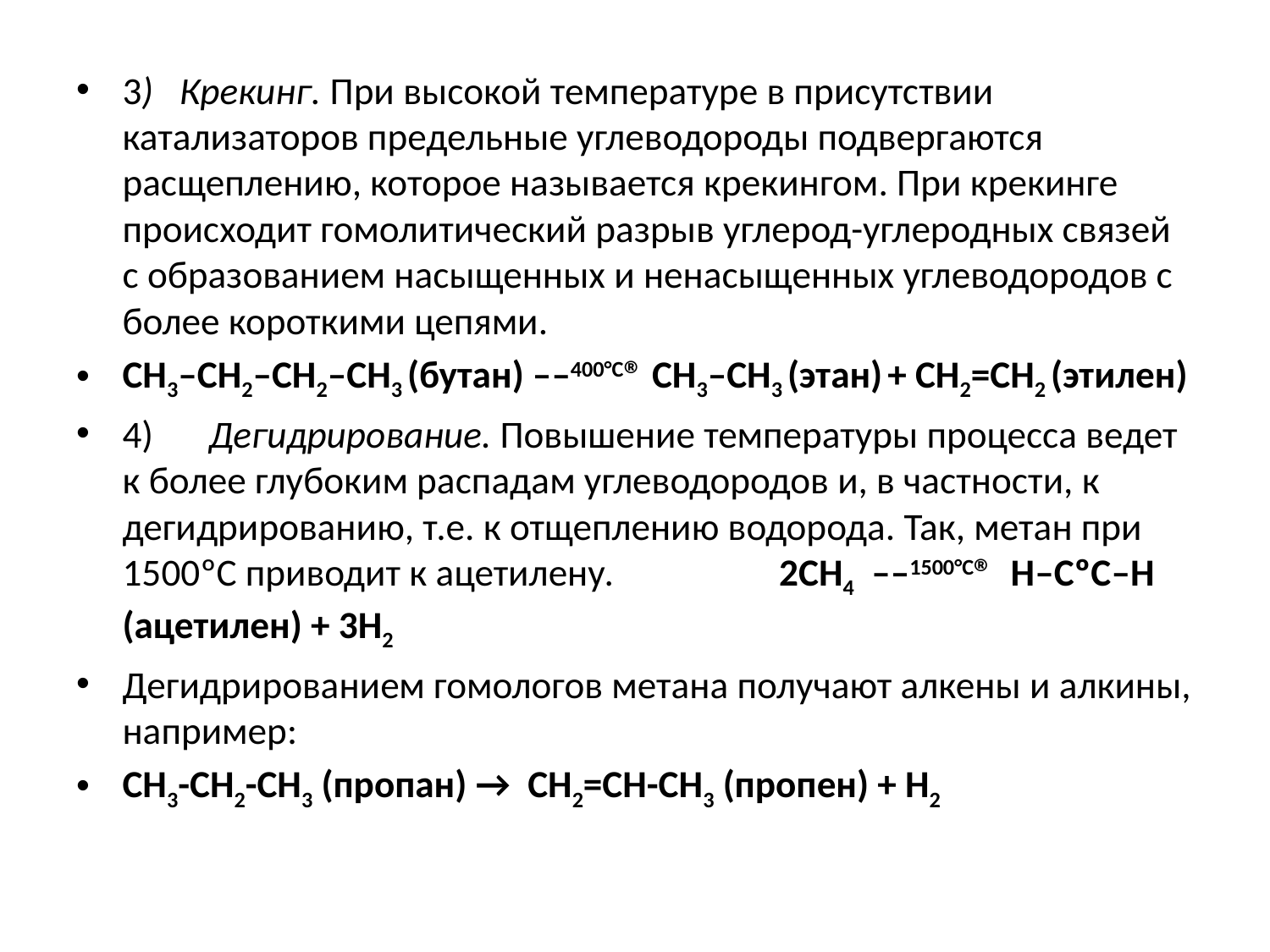

3)   Крекинг. При высокой температуре в присутствии катализаторов предельные углеводороды подвергаются расщеплению, которое называется крекингом. При крекинге происходит гомолитический разрыв углерод-углеродных связей с образованием насыщенных и ненасыщенных углеводородов с более короткими цепями.
CH3–CH2–CH2–CH3 (бутан) ––400°C® CH3–CH3 (этан) + CH2=CH2 (этилен)
4) 	Дегидрирование. Повышение температуры процесса ведет к более глубоким распадам углеводородов и, в частности, к дегидрированию, т.е. к отщеплению водорода. Так, метан при 1500ºС приводит к ацетилену.                   2CH4  ––1500°C®  H–CºC–H (ацетилен) + 3H2
Дегидрированием гомологов метана получают алкены и алкины, например:
СН3-СН2-СН3 (пропан) →  СН2=СН-СН3 (пропен) + Н2